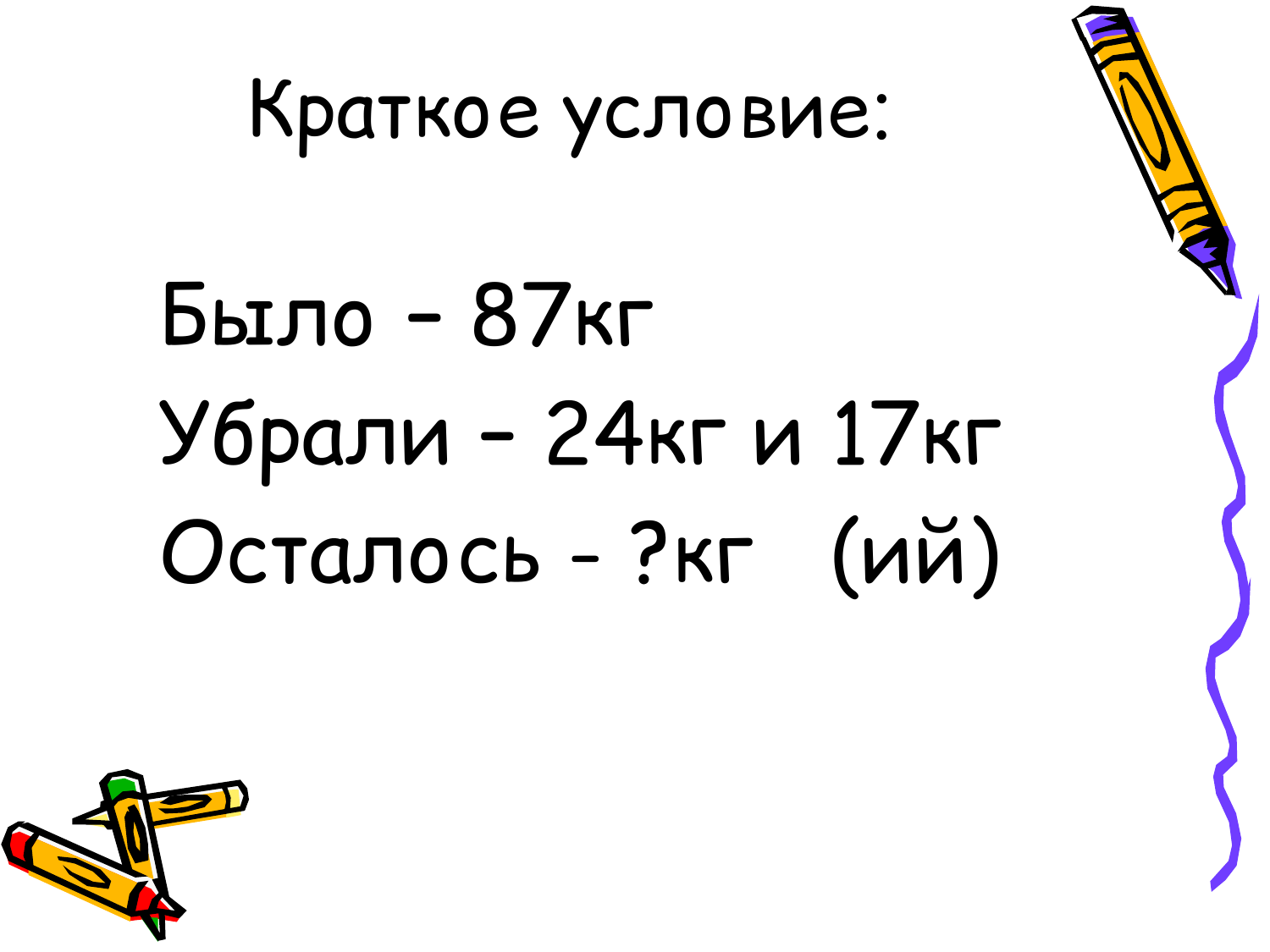

# Краткое условие:
   Было – 87кг
  Убрали – 24кг и 17кг
  Осталось - ?кг   (ий)